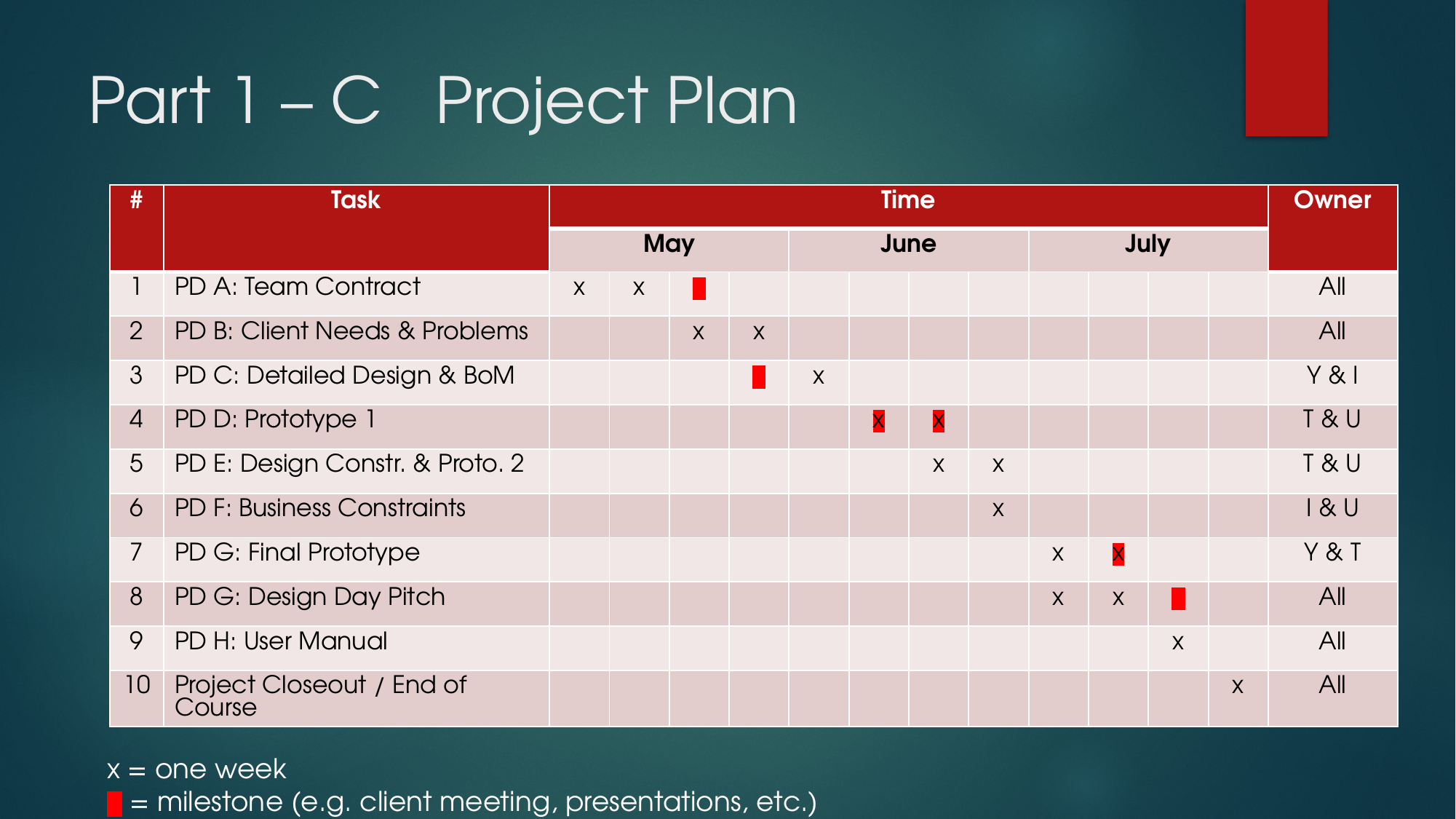

# Part 1 – C   Project Plan
| # | Task | Time |  |  |  |  |  |  |  |  |  |  |  | Owner |
| --- | --- | --- | --- | --- | --- | --- | --- | --- | --- | --- | --- | --- | --- | --- |
|  |  | May |  |  |  | June |  |  |  | July |  |  |  |  |
| 1 | PD A: Team Contract | x | x |  |  |  |  |  |  |  |  |  |  | All |
| 2 | PD B: Client Needs & Problems |  |  | x | x |  |  |  |  |  |  |  |  | All |
| 3 | PD C: Detailed Design & BoM |  |  |  |  | x |  |  |  |  |  |  |  | Y & I |
| 4 | PD D: Prototype 1 |  |  |  |  |  | x | x |  |  |  |  |  | T & U |
| 5 | PD E: Design Constr. & Proto. 2 |  |  |  |  |  |  | x | x |  |  |  |  | T & U |
| 6 | PD F: Business Constraints |  |  |  |  |  |  |  | x |  |  |  |  | I & U |
| 7 | PD G: Final Prototype |  |  |  |  |  |  |  |  | x | x |  |  | Y & T |
| 8 | PD G: Design Day Pitch |  |  |  |  |  |  |  |  | x | x |  |  | All |
| 9 | PD H: User Manual |  |  |  |  |  |  |  |  |  |  | x |  | All |
| 10 | Project Closeout / End of Course |  |  |  |  |  |  |  |  |  |  |  | x | All |
x = one week
   = milestone (e.g. client meeting, presentations, etc.)